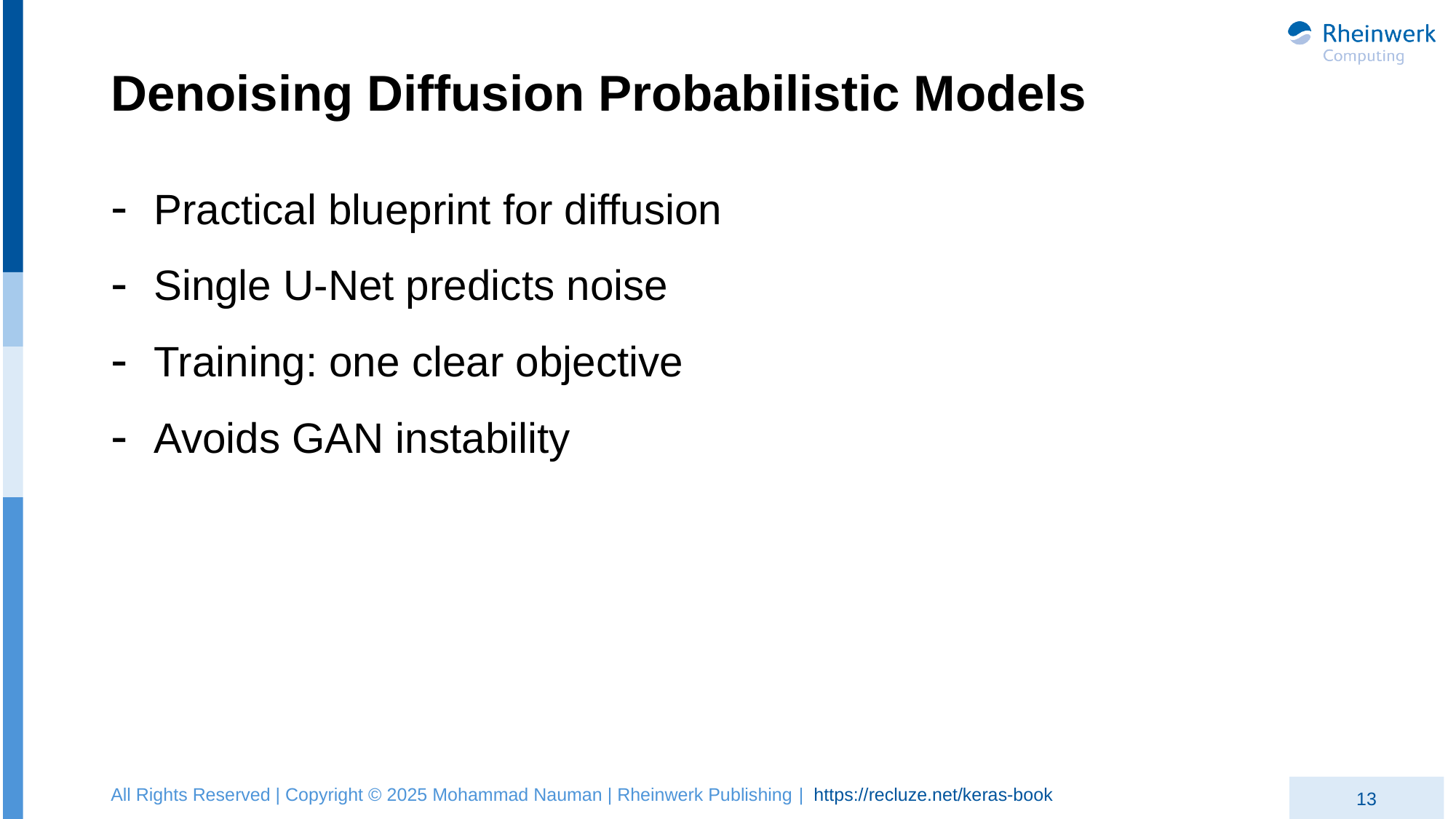

# Denoising Diffusion Probabilistic Models
Practical blueprint for diffusion
Single U-Net predicts noise
Training: one clear objective
Avoids GAN instability